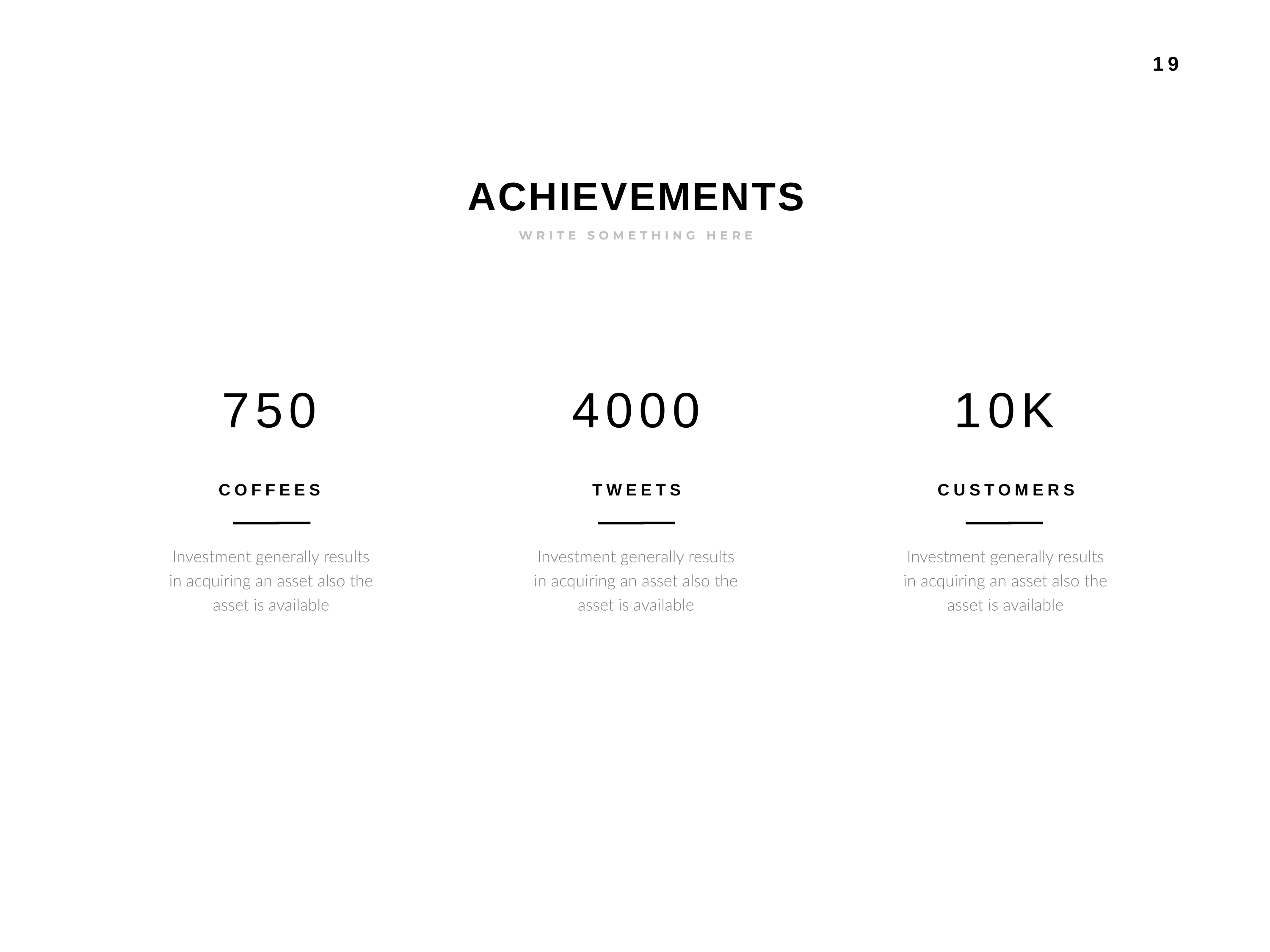

ACHIEVEMENTS
WRITE SOMETHING HERE
750
4000
10K
COFFEES
TWEETS
CUSTOMERS
Investment generally results in acquiring an asset also the asset is available
Investment generally results in acquiring an asset also the asset is available
Investment generally results in acquiring an asset also the asset is available